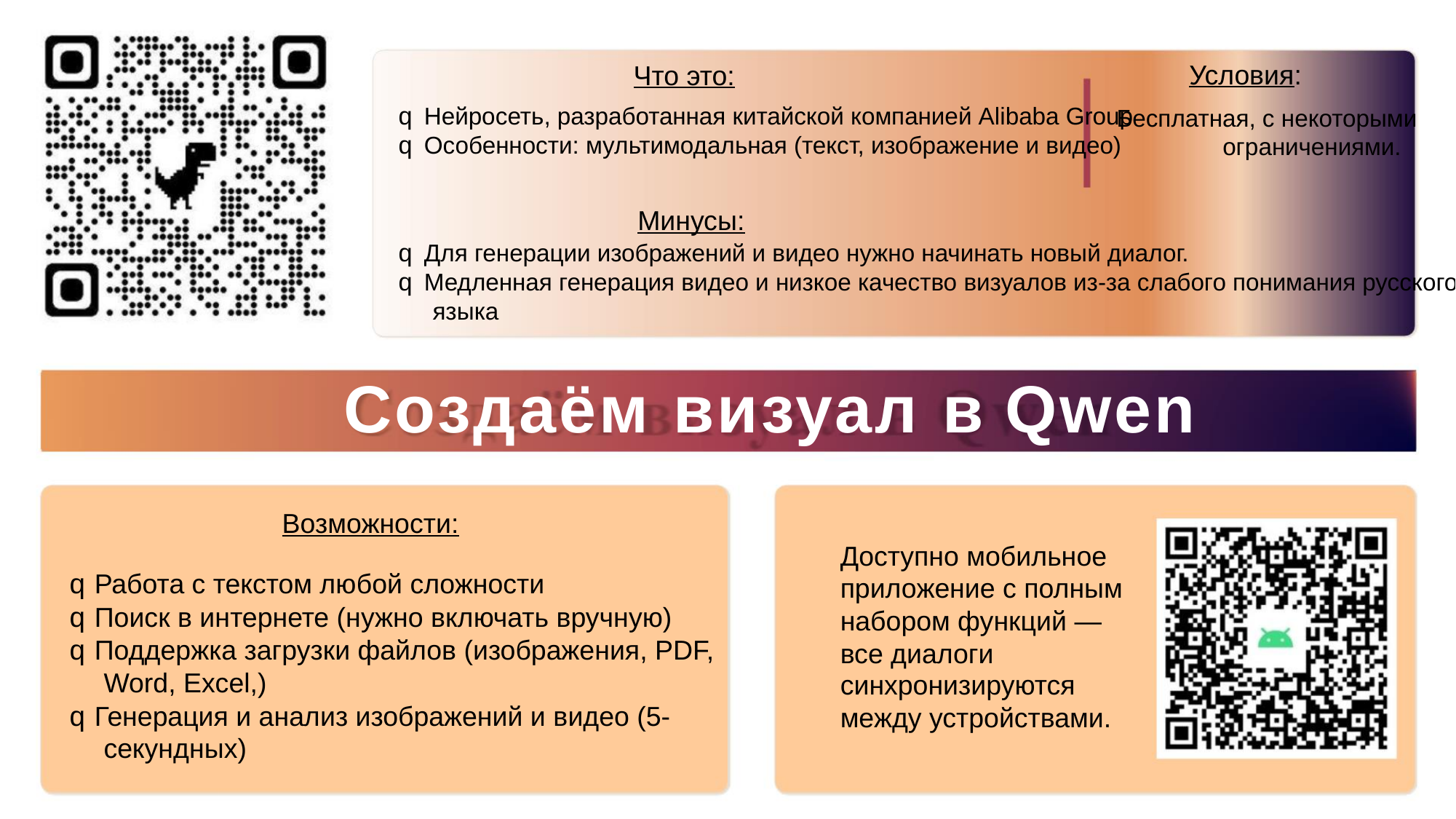

Условия:
Что это:
q Нейросеть, разработанная китайской компанией Alibaba Group
q Особенности: мультимодальная (текст, изображение и видео)
Бесплатная, с некоторыми
ограничениями.
Минусы:
q Для генерации изображений и видео нужно начинать новый диалог.
q Медленная генерация видео и низкое качество визуалов из-за слабого понимания русского
языка
Cоздаём визуал в Qwen
Возможности:
Доступно мобильное
приложение с полным
набором функций —
все диалоги
синхронизируются
между устройствами.
q Работа с текстом любой сложности
q Поиск в интернете (нужно включать вручную)
q Поддержка загрузки файлов (изображения, PDF,
Word, Excel,)
q Генерация и анализ изображений и видео (5-
секундных)